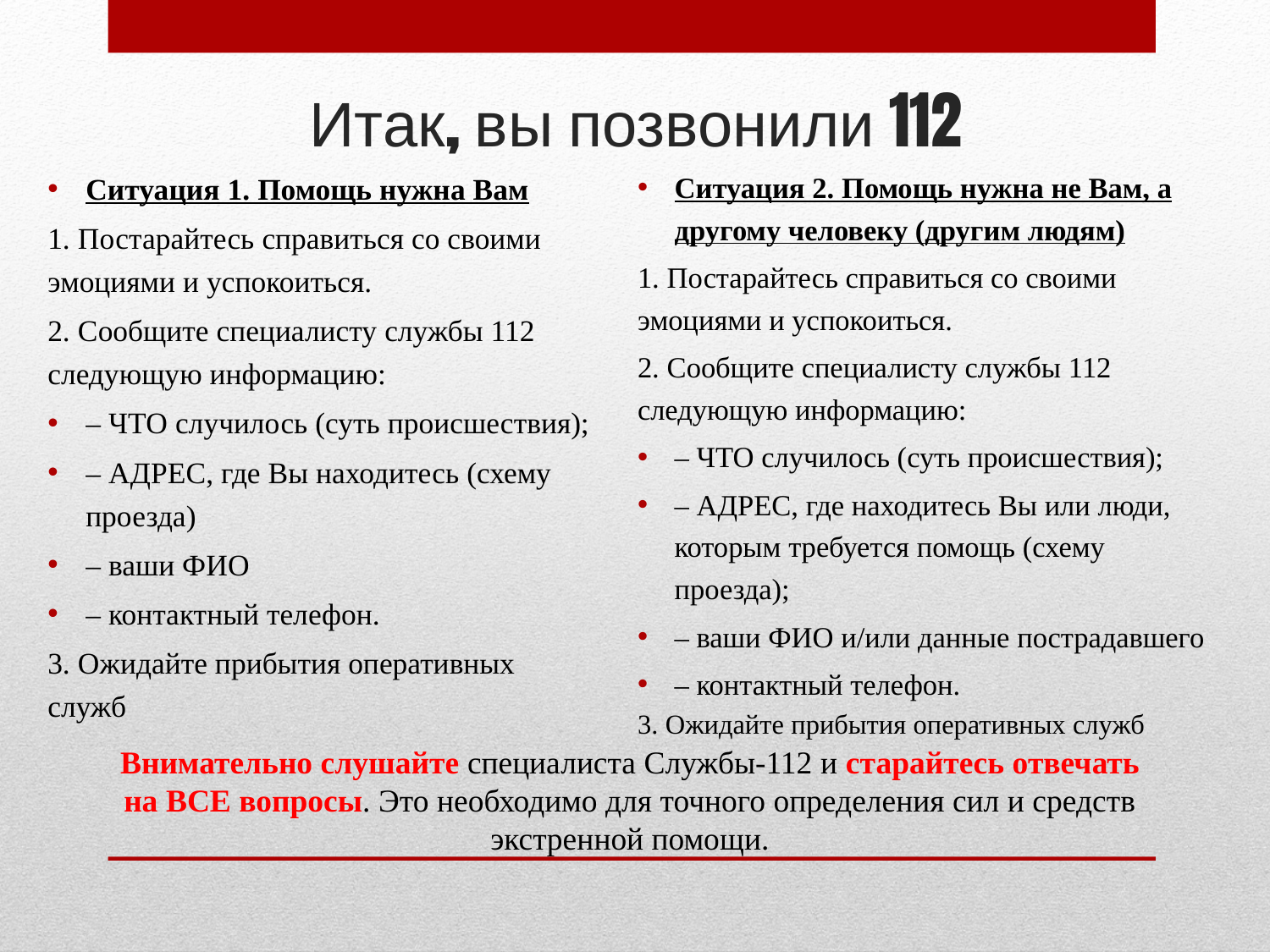

# Итак, вы позвонили 112
Ситуация 2. Помощь нужна не Вам, а другому человеку (другим людям)
1. Постарайтесь справиться со своими эмоциями и успокоиться.
2. Сообщите специалисту службы 112 следующую информацию:
– ЧТО случилось (суть происшествия);
– АДРЕС, где находитесь Вы или люди, которым требуется помощь (схему проезда);
– ваши ФИО и/или данные пострадавшего
– контактный телефон.
3. Ожидайте прибытия оперативных служб

Ситуация 1. Помощь нужна Вам
1. Постарайтесь справиться со своими эмоциями и успокоиться.
2. Сообщите специалисту службы 112 следующую информацию:
– ЧТО случилось (суть происшествия);
– АДРЕС, где Вы находитесь (схему проезда)
– ваши ФИО
– контактный телефон.
3. Ожидайте прибытия оперативных служб
Внимательно слушайте специалиста Службы-112 и старайтесь отвечать на ВСЕ вопросы. Это необходимо для точного определения сил и средств экстренной помощи.